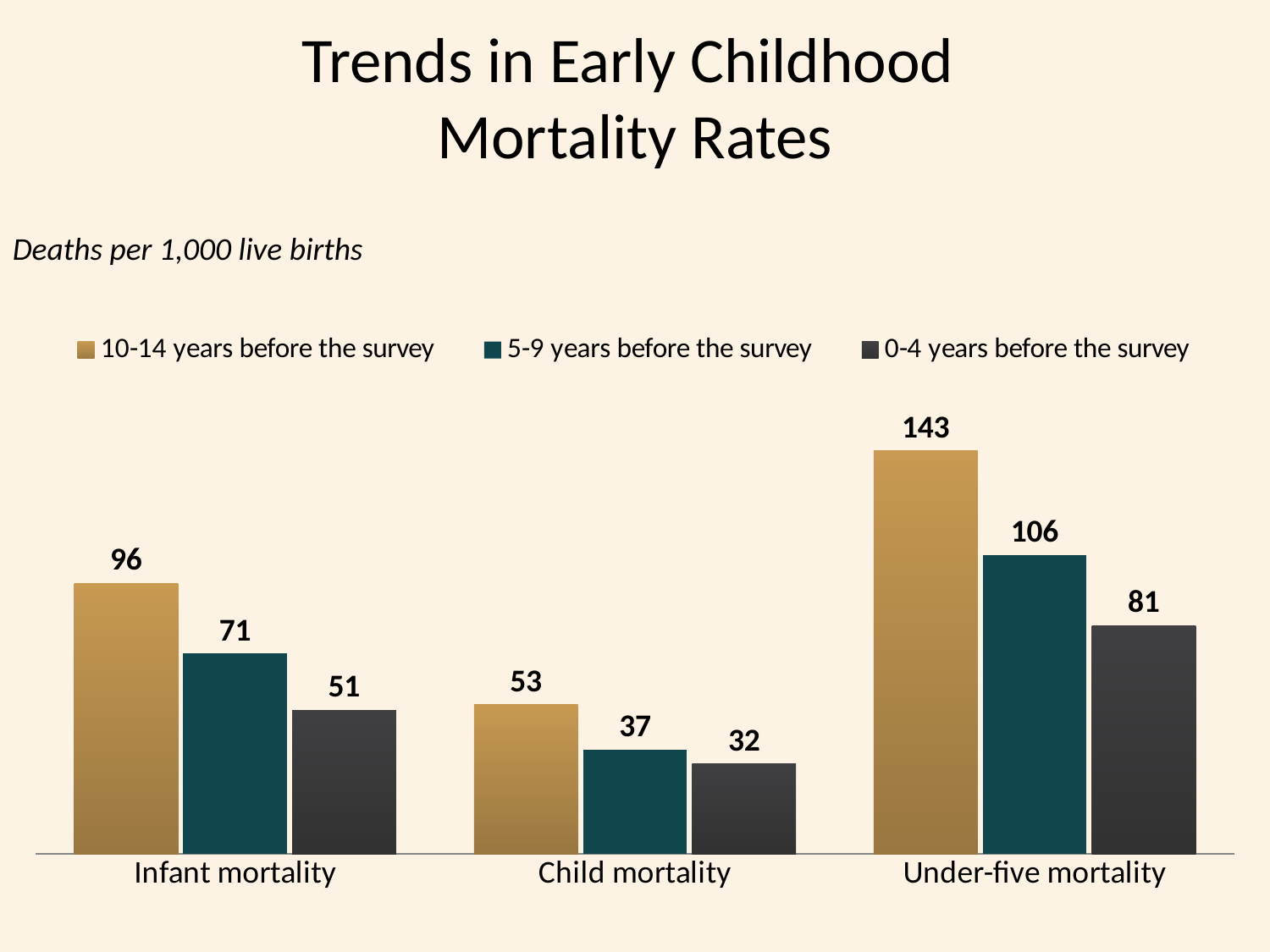

# Trends in Early Childhood Mortality Rates
Deaths per 1,000 live births

### Chart

| Category | 10-14 years before the survey | 5-9 years before the survey | 0-4 years before the survey |
|---|---|---|---|
| Infant mortality | 96.0 | 71.0 | 51.0 |
| Child mortality | 53.0 | 37.0 | 32.0 |
| Under-five mortality | 143.0 | 106.0 | 81.0 |